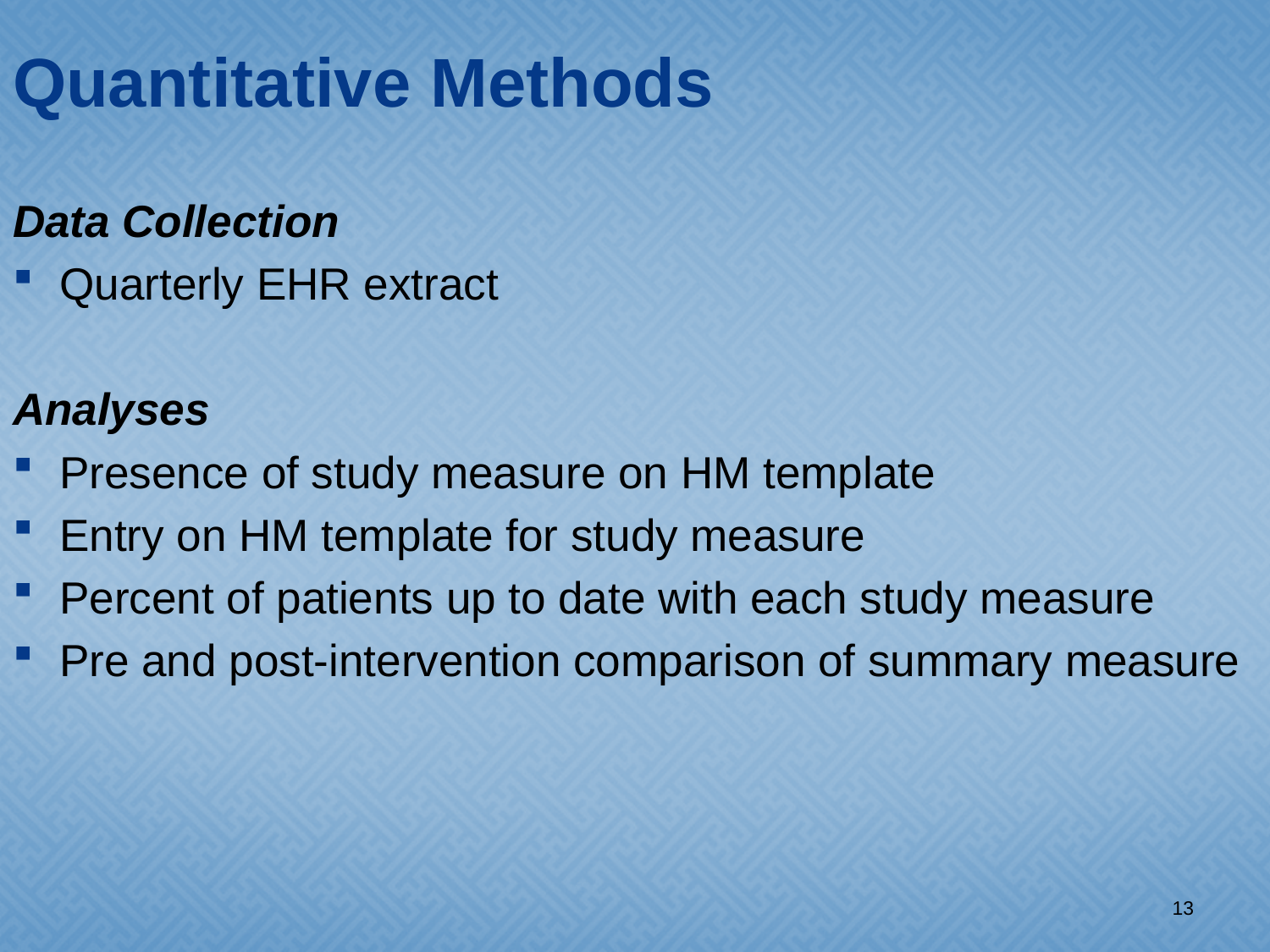

Quantitative Methods

Data Collection
Quarterly EHR extract

Analyses
Presence of study measure on HM template
Entry on HM template for study measure
Percent of patients up to date with each study measure
Pre and post-intervention comparison of summary measure

13